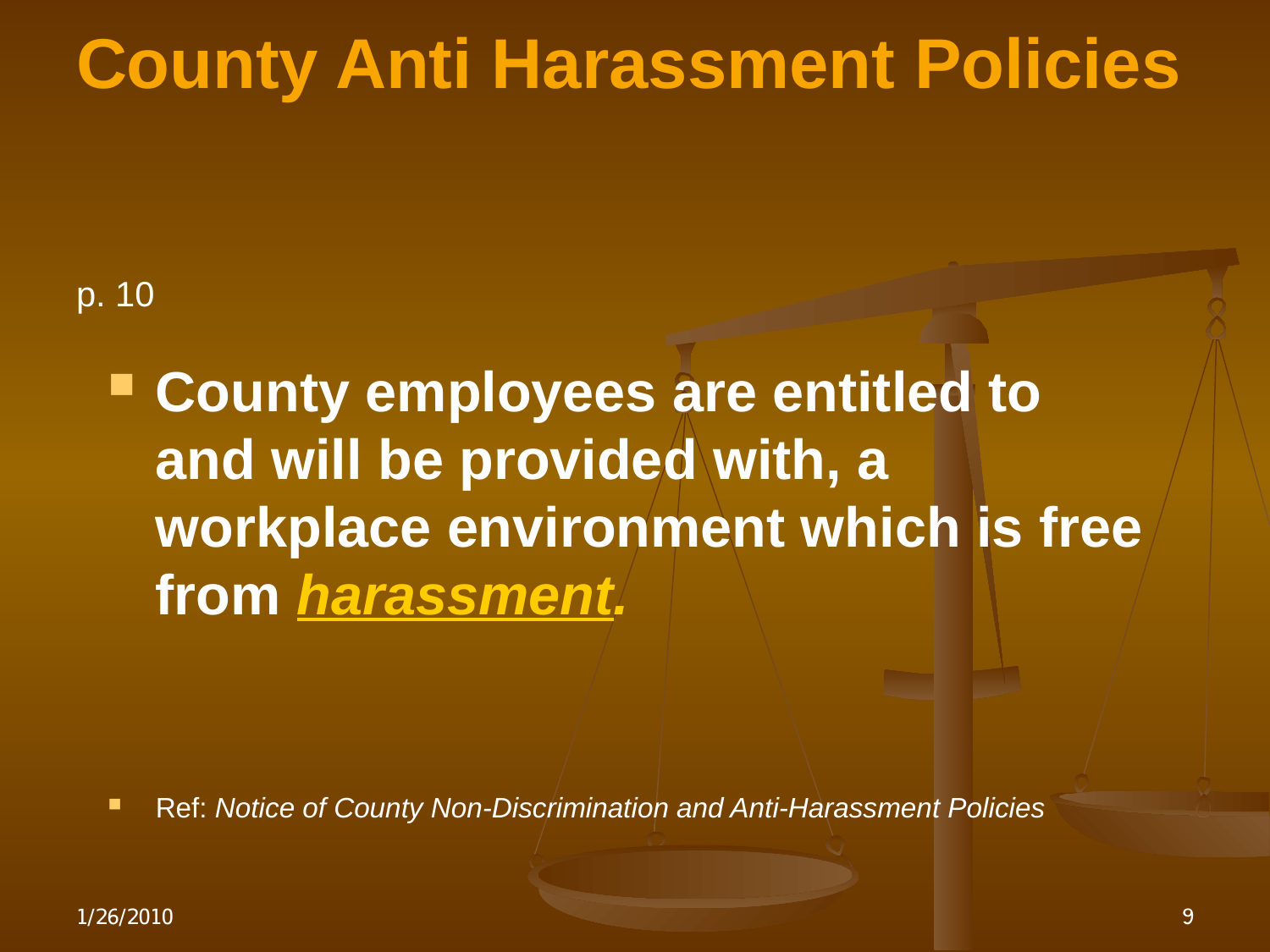

# County Anti Harassment Policies p. 10
County employees are entitled to and will be provided with, a workplace environment which is free from harassment.

Ref: Notice of County Non-Discrimination and Anti-Harassment Policies

1/26/2010
9